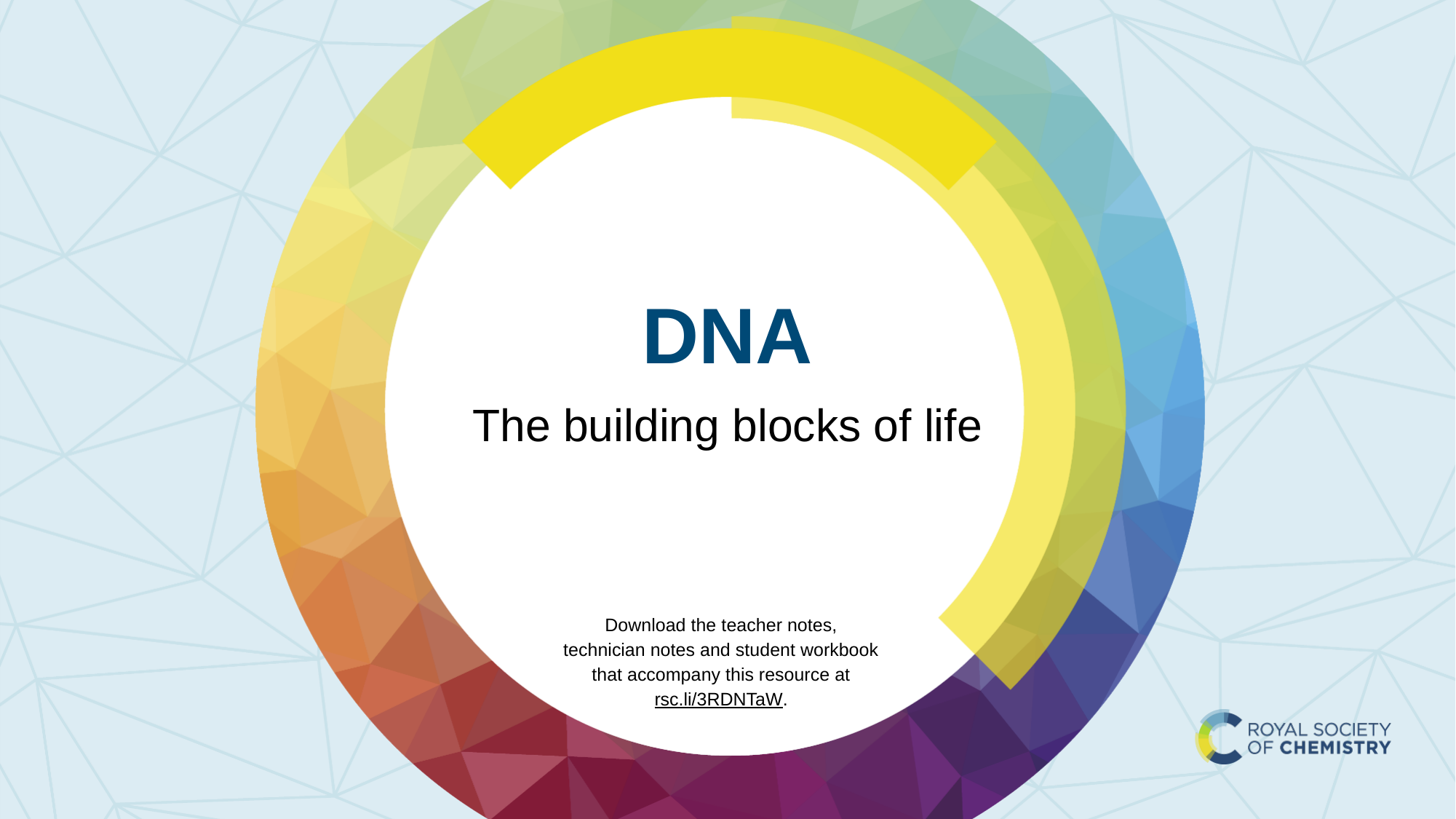

# DNA
The building blocks of life
Download the teacher notes,
technician notes and student workbook
that accompany this resource at
rsc.li/3RDNTaW.